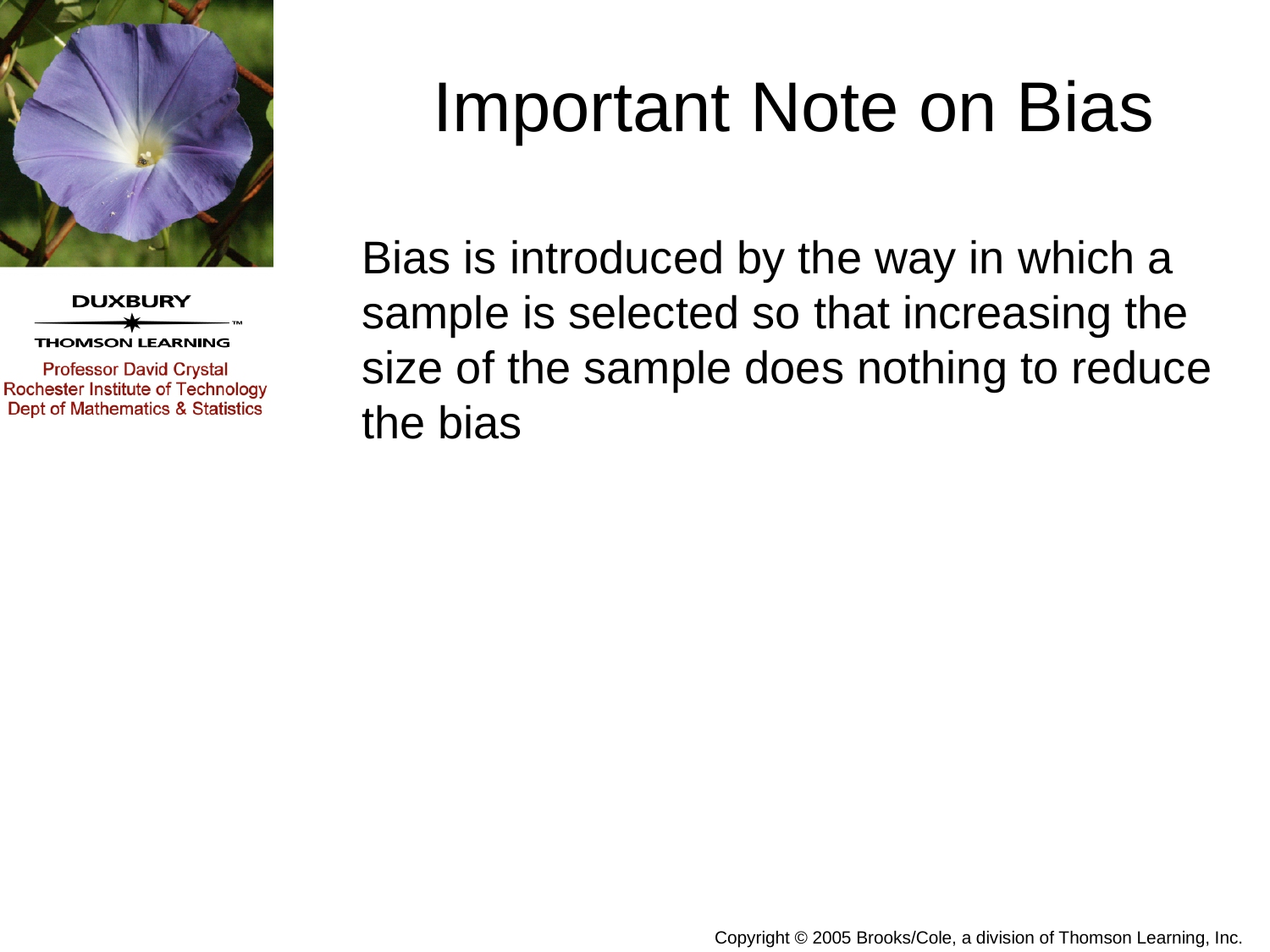

# Important Note on Bias
Bias is introduced by the way in which a sample is selected so that increasing the size of the sample does nothing to reduce the bias